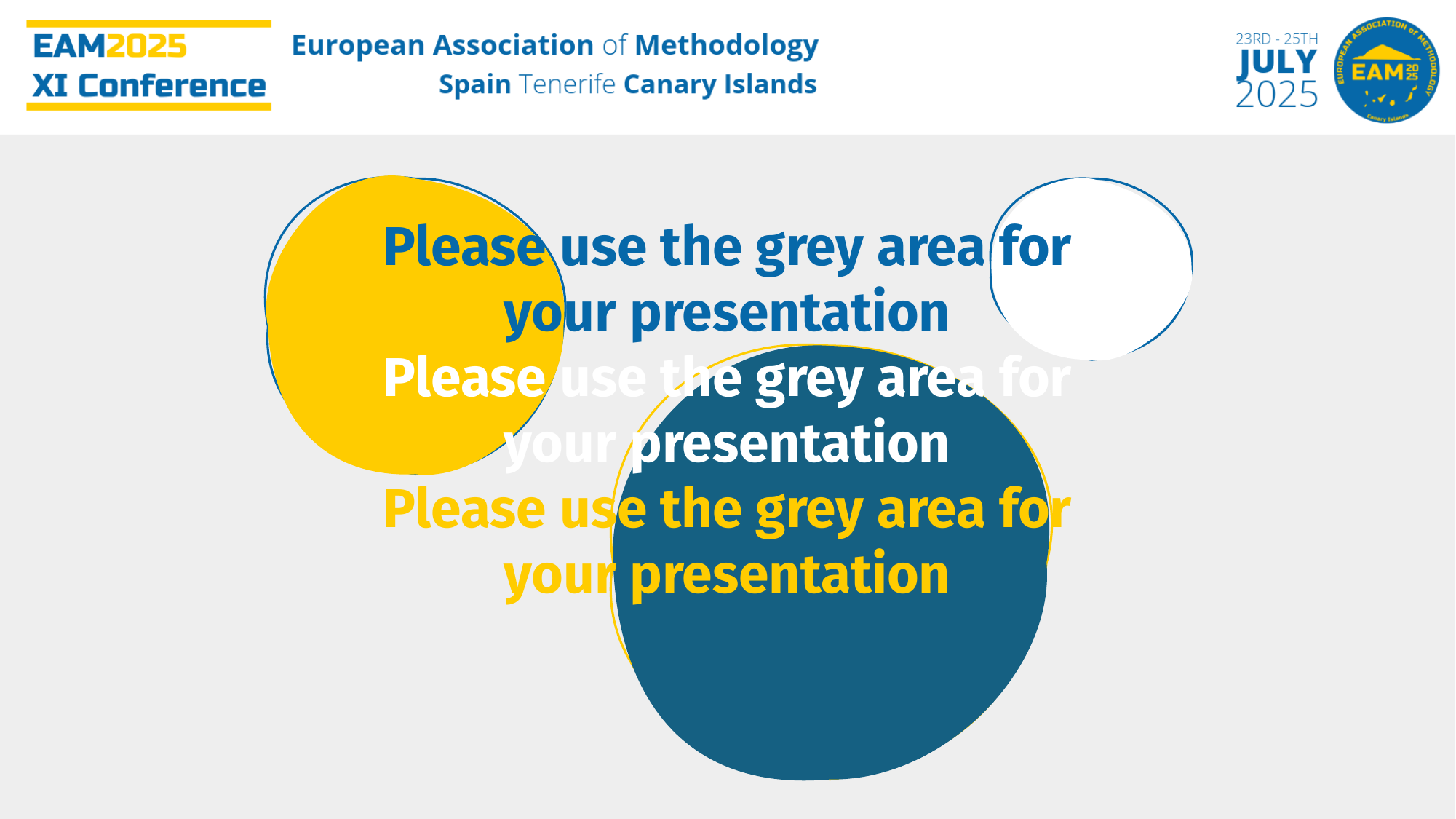

Please use the grey area for your presentation
Please use the grey area for your presentation
Please use the grey area for your presentation